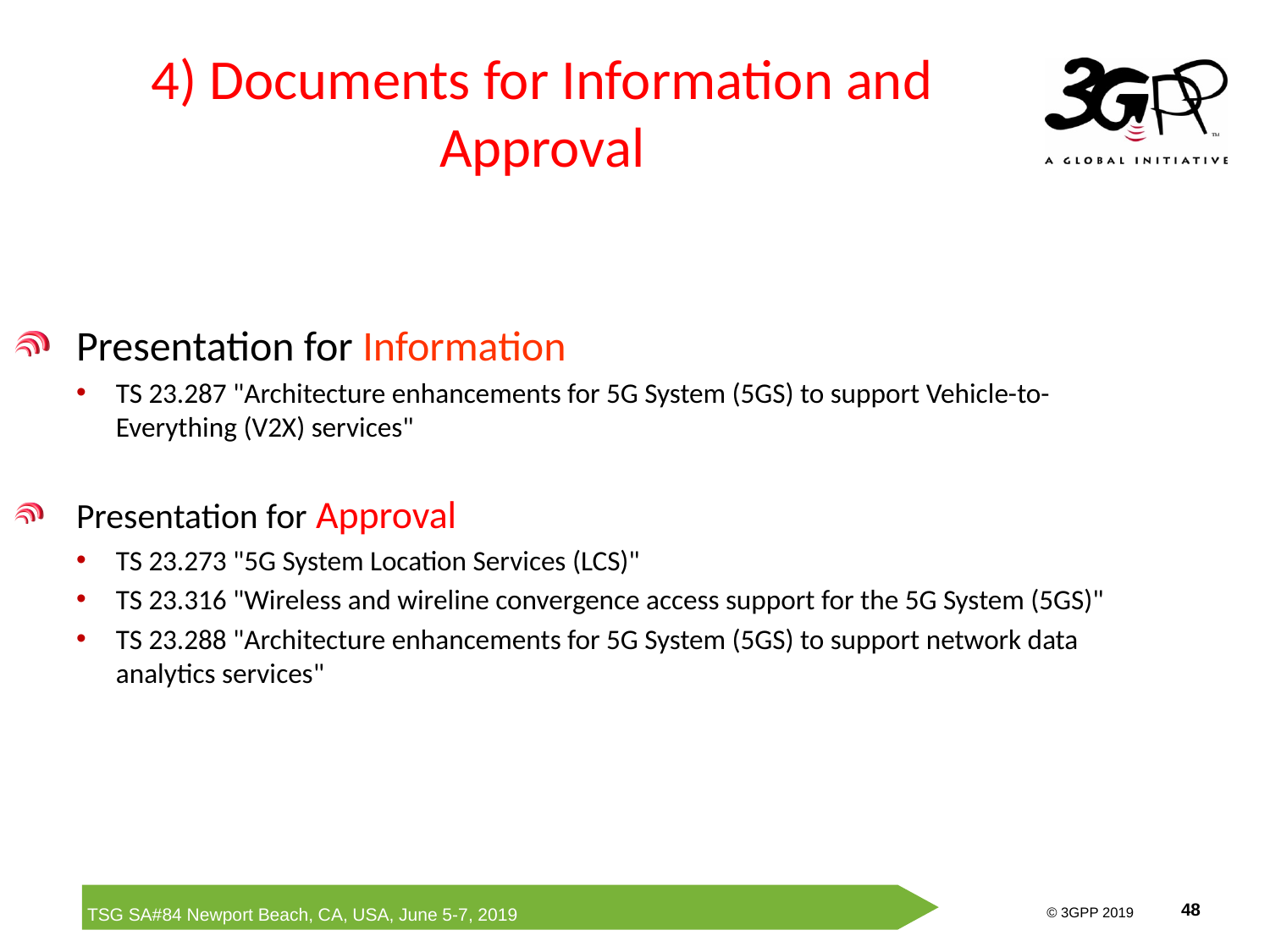

# 4) Documents for Information and Approval
Presentation for Information
TS 23.287 "Architecture enhancements for 5G System (5GS) to support Vehicle-to-Everything (V2X) services"

Presentation for Approval
TS 23.273 "5G System Location Services (LCS)"
TS 23.316 "Wireless and wireline convergence access support for the 5G System (5GS)"
TS 23.288 "Architecture enhancements for 5G System (5GS) to support network data analytics services"